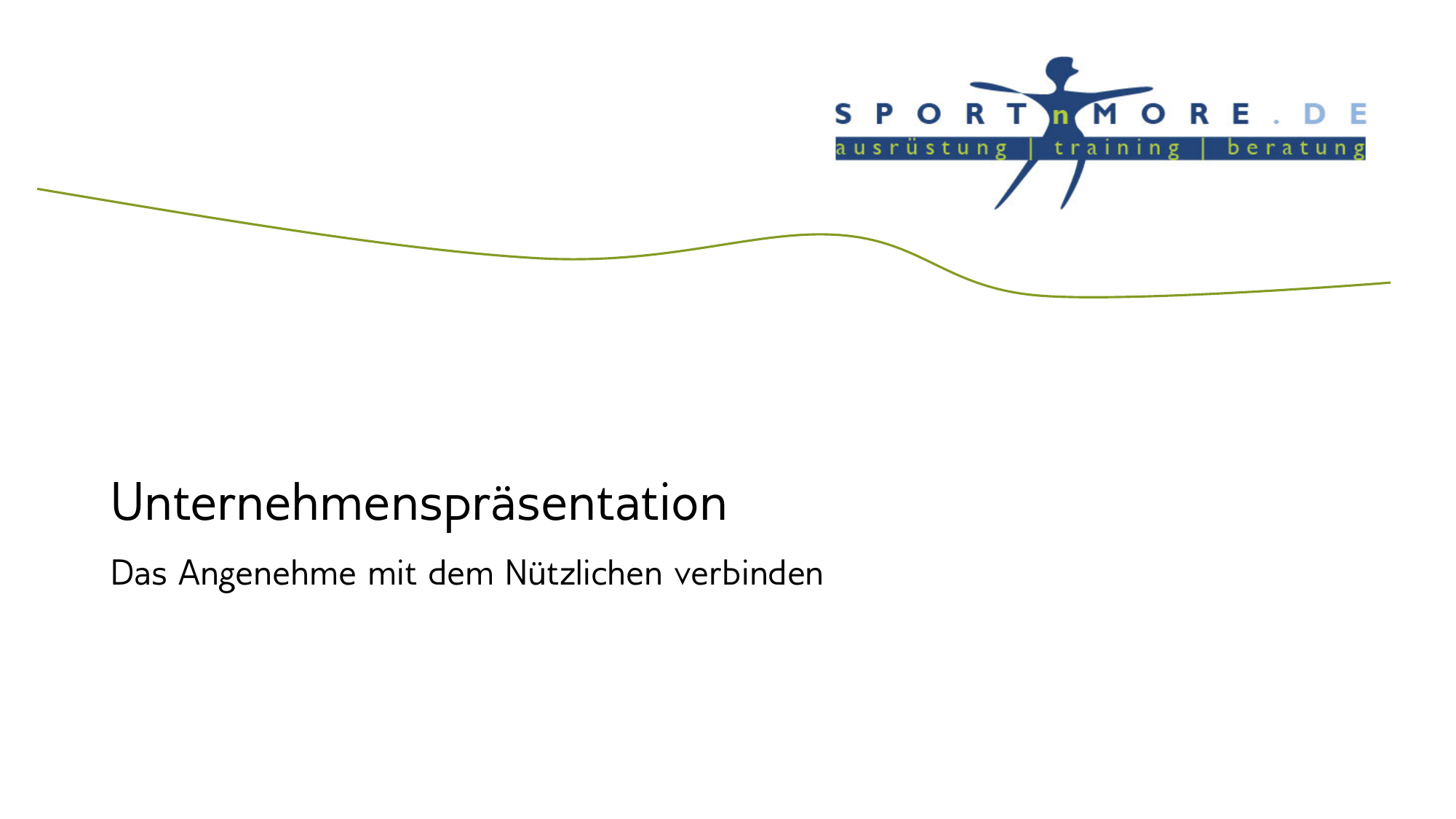

# Unternehmenspräsentation
Das Angenehme mit dem Nützlichen verbinden